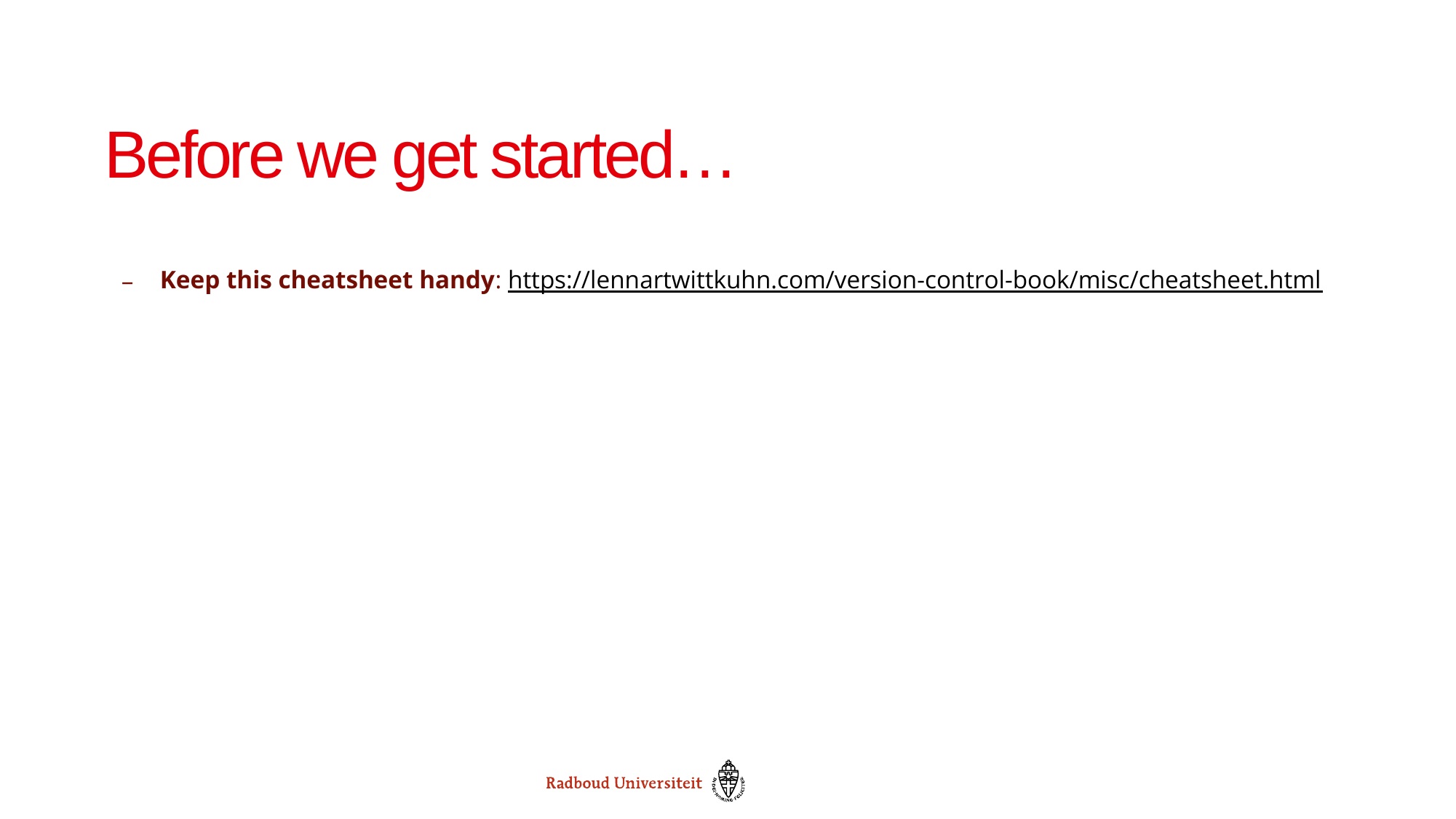

# Before we get started…
Keep this cheatsheet handy: https://lennartwittkuhn.com/version-control-book/misc/cheatsheet.html